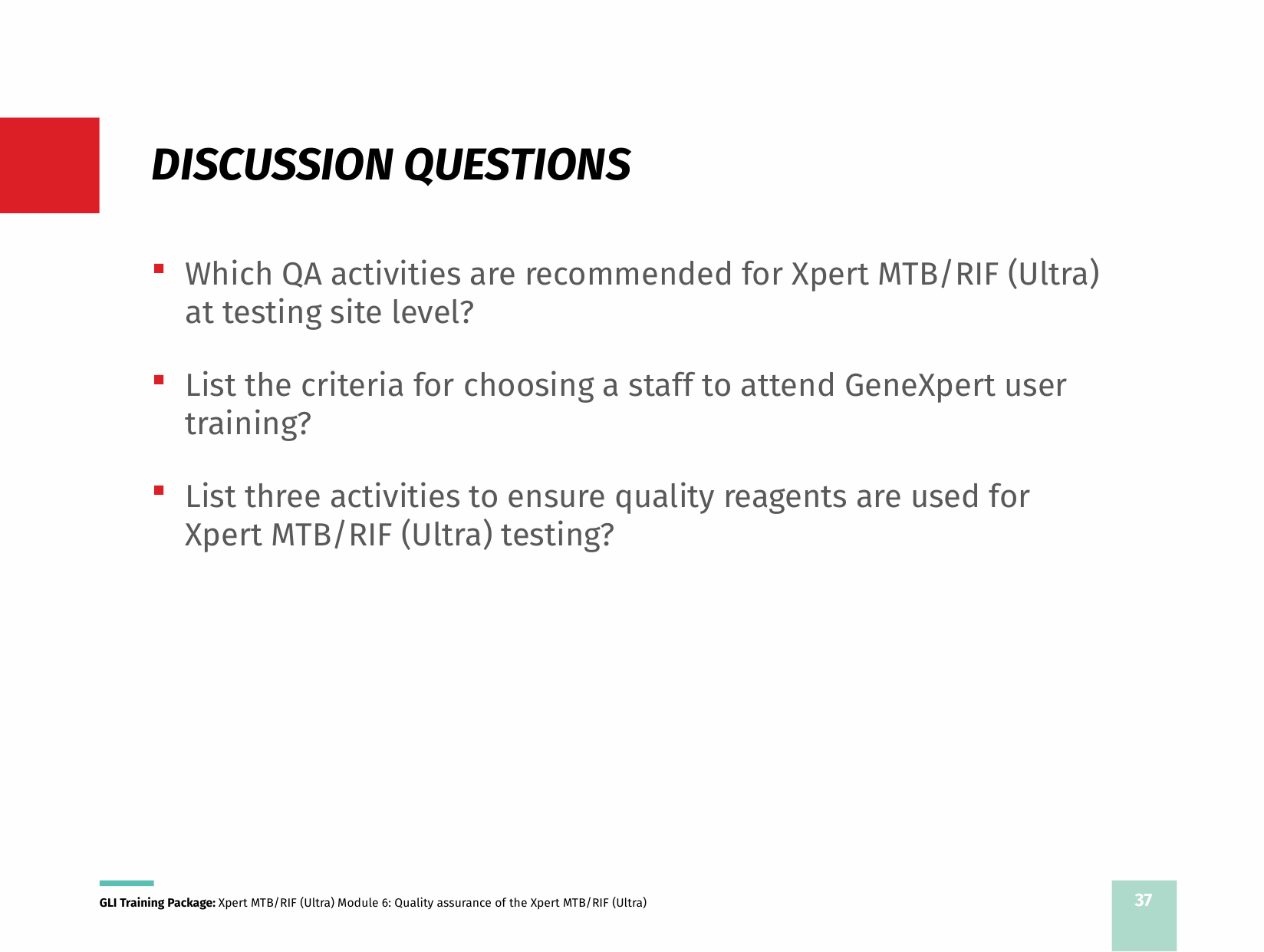

# DISCUSSION QUESTIONS
Which QA activities are recommended for Xpert MTB/RIF (Ultra) at testing site level?
List the criteria for choosing a staff to attend GeneXpert user training?
List three activities to ensure quality reagents are used for Xpert MTB/RIF (Ultra) testing?